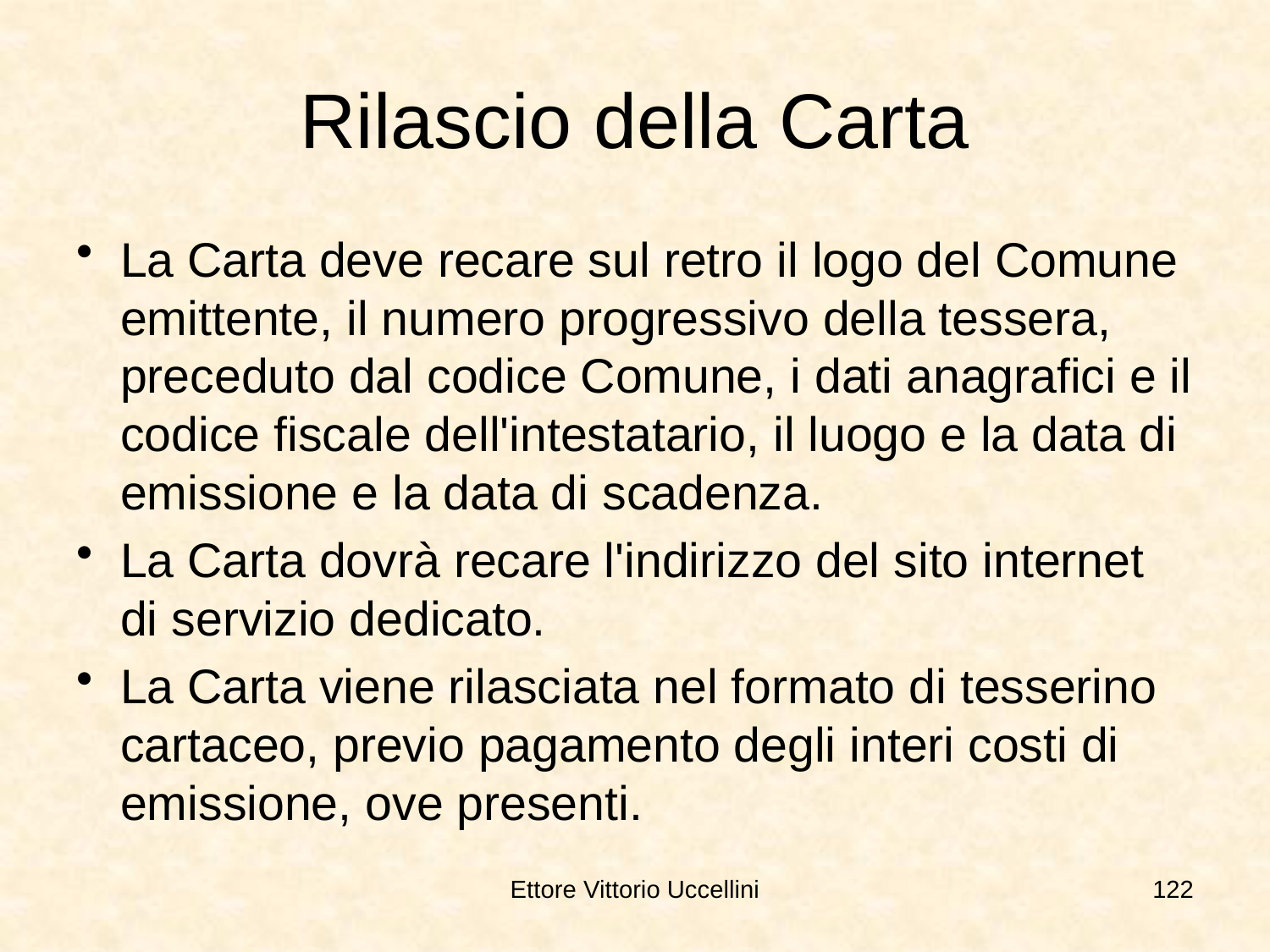

# Rilascio della Carta
La Carta deve recare sul retro il logo del Comune emittente, il numero progressivo della tessera, preceduto dal codice Comune, i dati anagrafici e il codice fiscale dell'intestatario, il luogo e la data di emissione e la data di scadenza.
La Carta dovrà recare l'indirizzo del sito internet di servizio dedicato.
La Carta viene rilasciata nel formato di tesserino cartaceo, previo pagamento degli interi costi di emissione, ove presenti.

Ettore Vittorio Uccellini
122